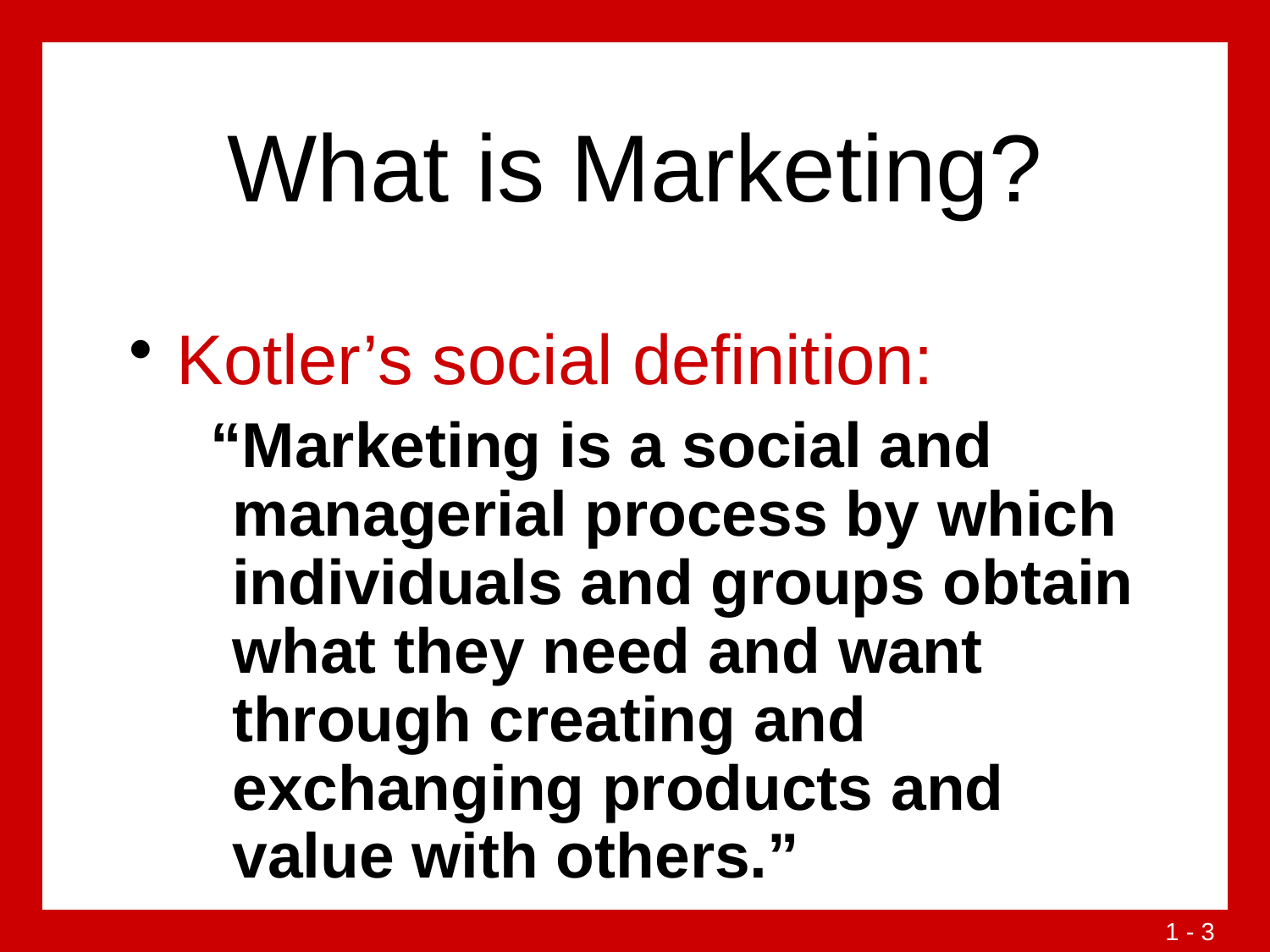

# What is Marketing?
Kotler’s social definition:
 “Marketing is a social and managerial process by which individuals and groups obtain what they need and want through creating and exchanging products and value with others.”
1 - 3